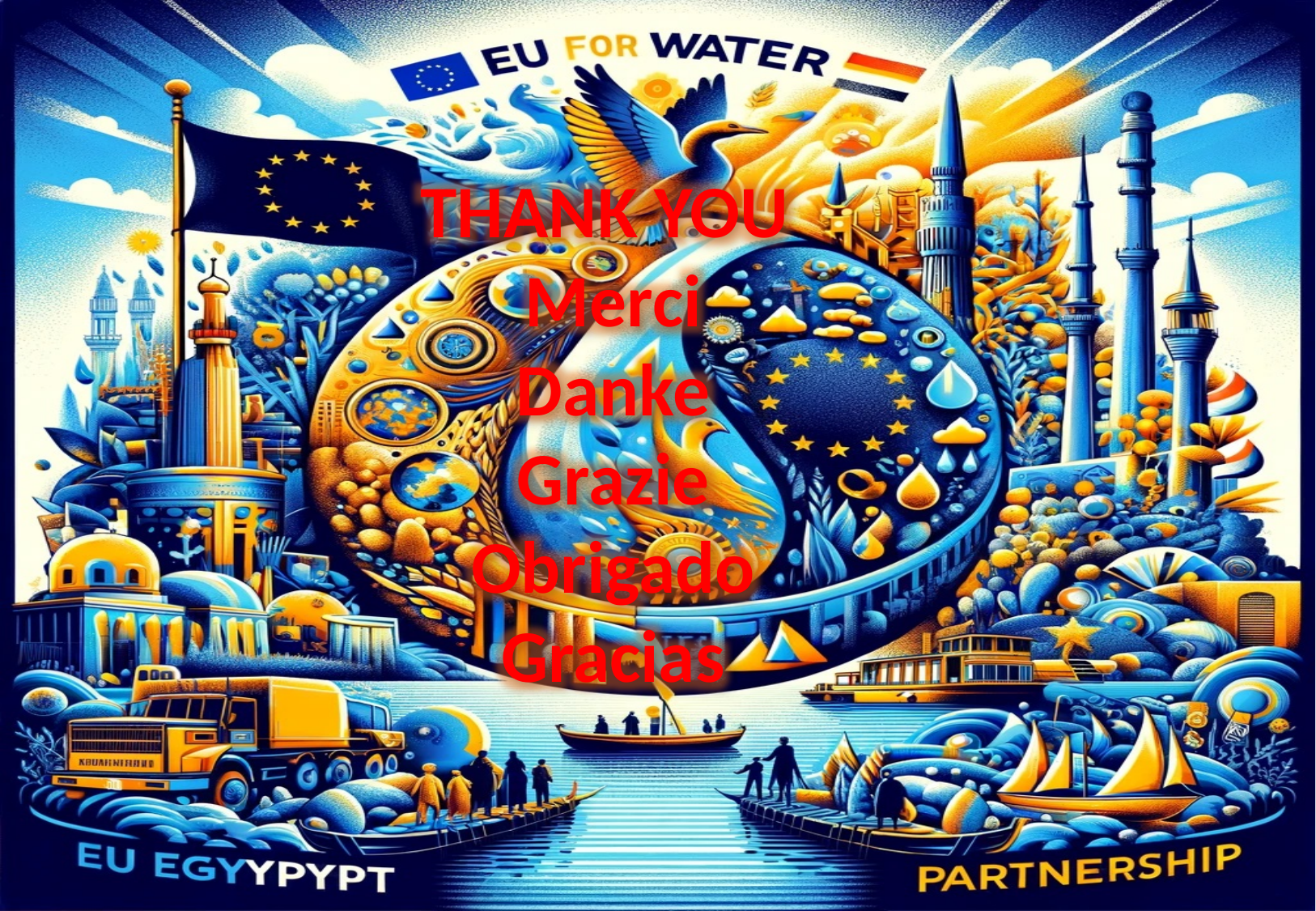

THANK YOU
Merci
Danke
Grazie
Obrigado
Gracias